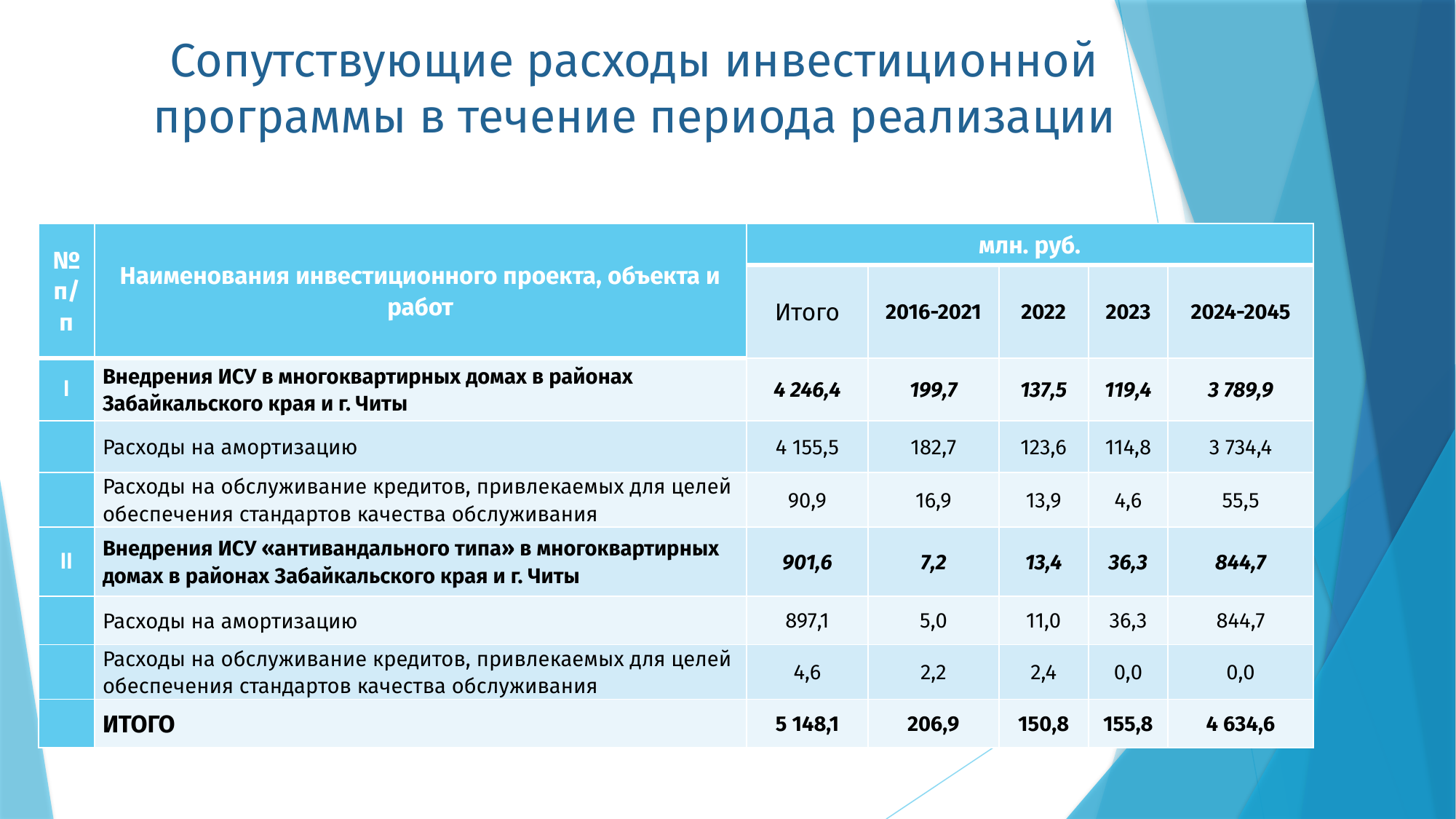

# Сопутствующие расходы инвестиционной программы в течение периода реализации
| № п/п | Наименования инвестиционного проекта, объекта и работ | млн. руб. |  |  |  |  |
| --- | --- | --- | --- | --- | --- | --- |
|  |  | Итого | 2016-2021 | 2022 | 2023 | 2024-2045 |
| I | Внедрения ИСУ в многоквартирных домах в районах Забайкальского края и г. Читы | 4 246,4 | 199,7 | 137,5 | 119,4 | 3 789,9 |
|  | Расходы на амортизацию | 4 155,5 | 182,7 | 123,6 | 114,8 | 3 734,4 |
|  | Расходы на обслуживание кредитов, привлекаемых для целей обеспечения стандартов качества обслуживания | 90,9 | 16,9 | 13,9 | 4,6 | 55,5 |
| II | Внедрения ИСУ «антивандального типа» в многоквартирных домах в районах Забайкальского края и г. Читы | 901,6 | 7,2 | 13,4 | 36,3 | 844,7 |
|  | Расходы на амортизацию | 897,1 | 5,0 | 11,0 | 36,3 | 844,7 |
|  | Расходы на обслуживание кредитов, привлекаемых для целей обеспечения стандартов качества обслуживания | 4,6 | 2,2 | 2,4 | 0,0 | 0,0 |
|  | ИТОГО | 5 148,1 | 206,9 | 150,8 | 155,8 | 4 634,6 |